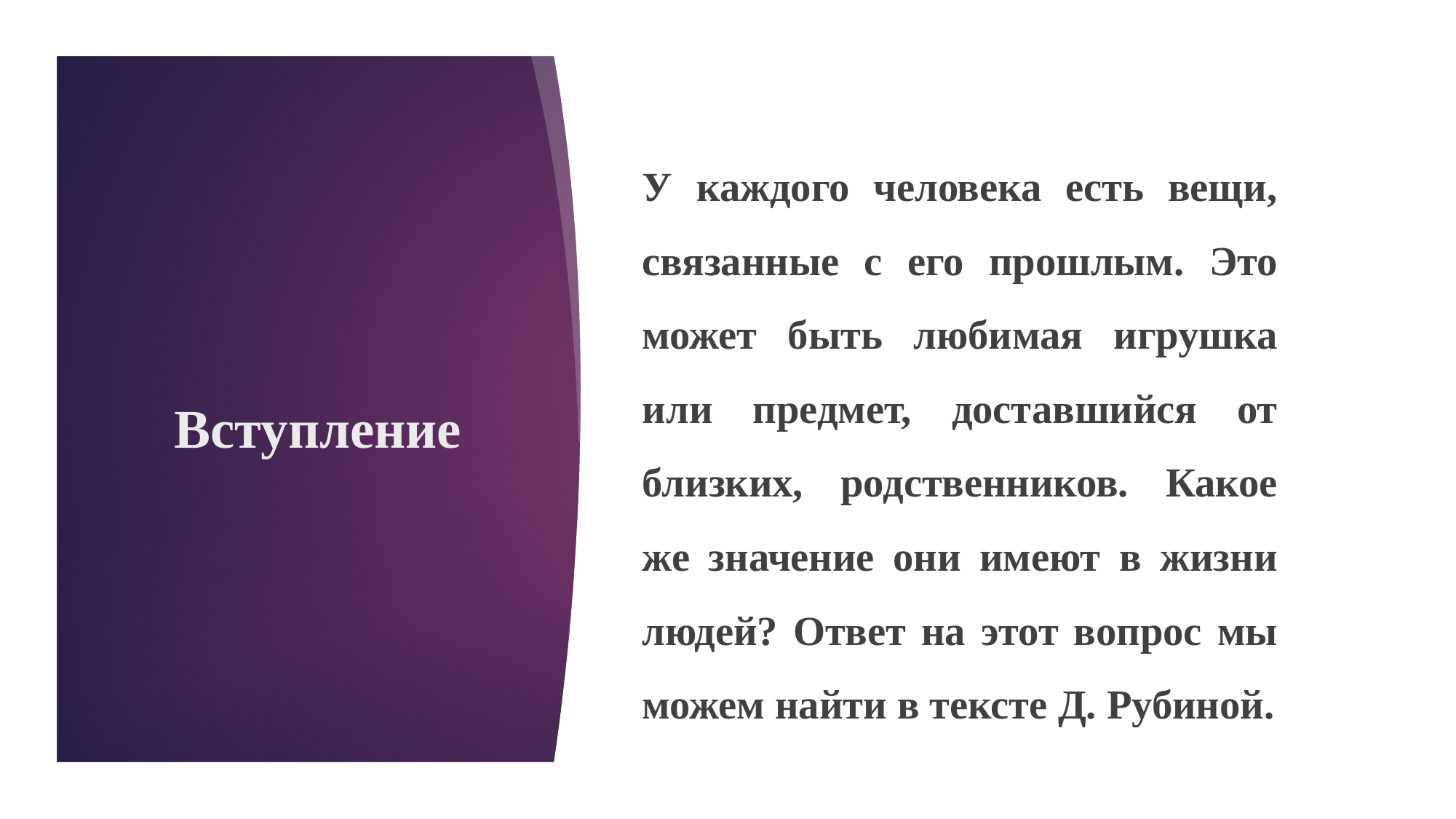

У каждого человека есть вещи, связанные с его прошлым. Это может быть любимая игрушка или предмет, доставшийся от близких, родственников. Какое же значение они имеют в жизни людей? Ответ на этот вопрос мы можем найти в тексте Д. Рубиной.
# Вступление